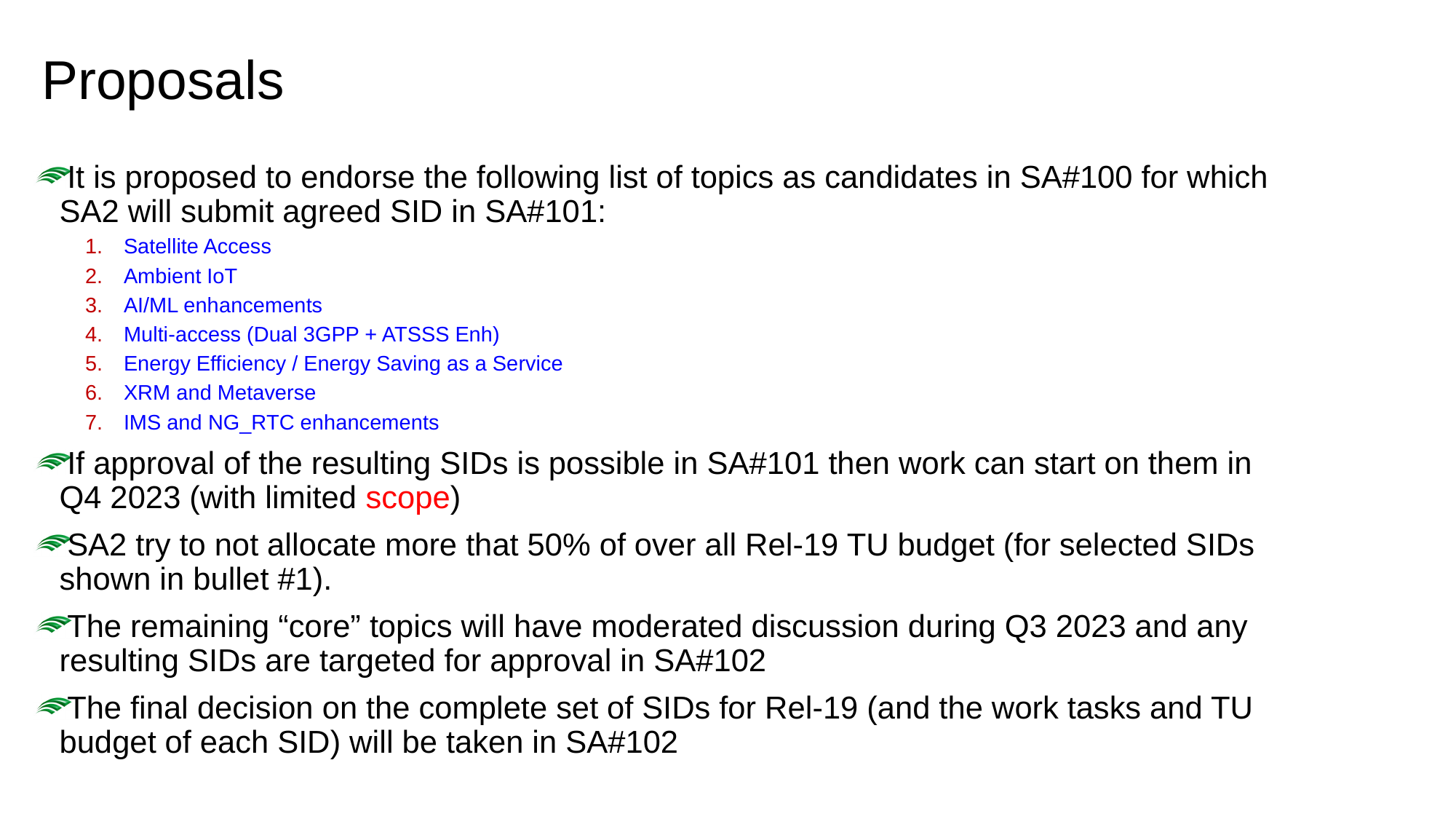

# Proposals
It is proposed to endorse the following list of topics as candidates in SA#100 for which SA2 will submit agreed SID in SA#101:
Satellite Access
Ambient IoT
AI/ML enhancements
Multi-access (Dual 3GPP + ATSSS Enh)
Energy Efficiency / Energy Saving as a Service
XRM and Metaverse
IMS and NG_RTC enhancements
If approval of the resulting SIDs is possible in SA#101 then work can start on them in Q4 2023 (with limited scope)
SA2 try to not allocate more that 50% of over all Rel-19 TU budget (for selected SIDs shown in bullet #1).
The remaining “core” topics will have moderated discussion during Q3 2023 and any resulting SIDs are targeted for approval in SA#102
The final decision on the complete set of SIDs for Rel-19 (and the work tasks and TU budget of each SID) will be taken in SA#102